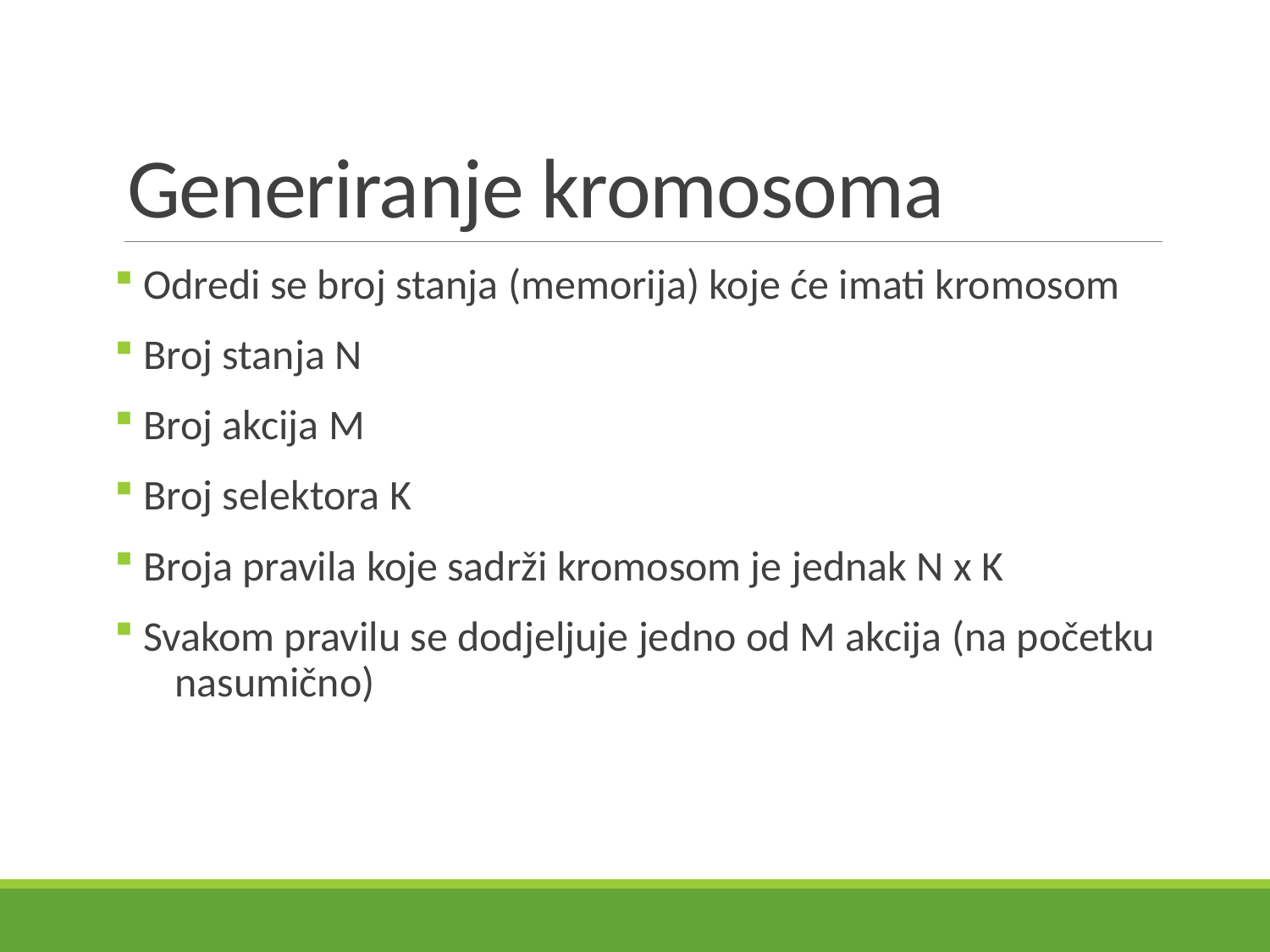

# Generiranje kromosoma
 Odredi se broj stanja (memorija) koje će imati kromosom
 Broj stanja N
 Broj akcija M
 Broj selektora K
 Broja pravila koje sadrži kromosom je jednak N x K
 Svakom pravilu se dodjeljuje jedno od M akcija (na početku      nasumično)